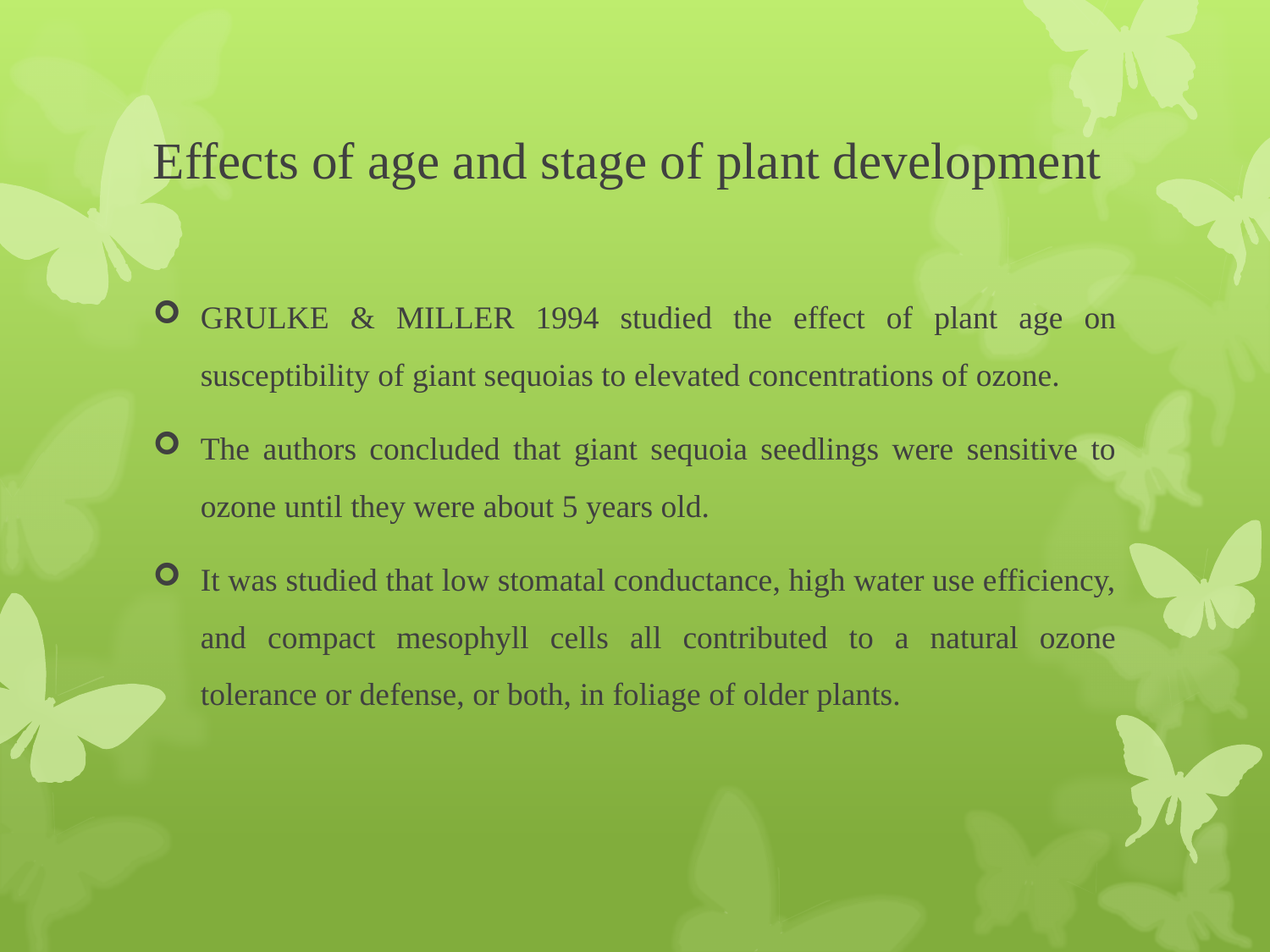

# Effects of age and stage of plant development
GRULKE & MILLER 1994 studied the effect of plant age on susceptibility of giant sequoias to elevated concentrations of ozone.
The authors concluded that giant sequoia seedlings were sensitive to ozone until they were about 5 years old.
It was studied that low stomatal conductance, high water use efficiency, and compact mesophyll cells all contributed to a natural ozone tolerance or defense, or both, in foliage of older plants.